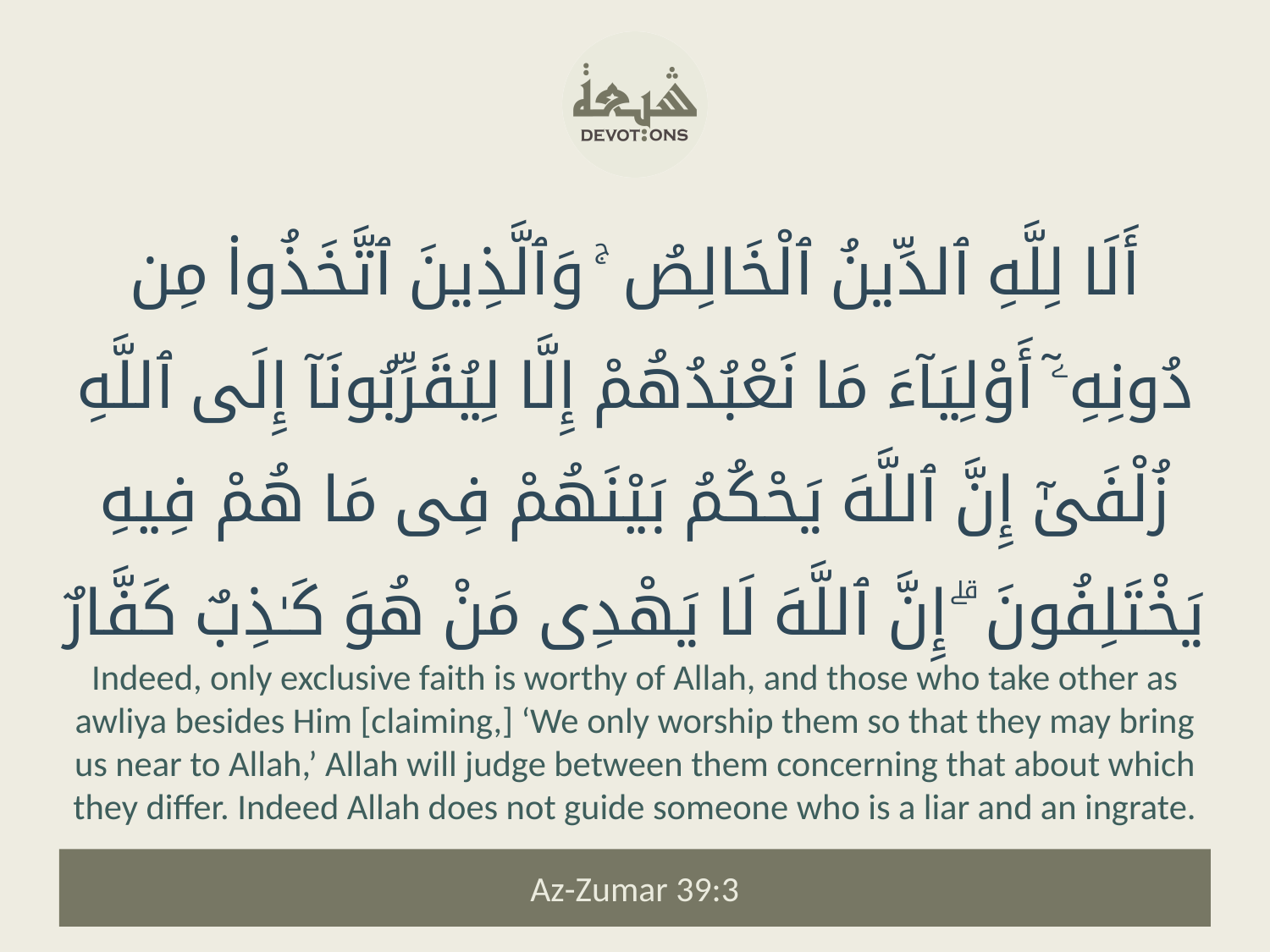

أَلَا لِلَّهِ ٱلدِّينُ ٱلْخَالِصُ ۚ وَٱلَّذِينَ ٱتَّخَذُوا۟ مِن دُونِهِۦٓ أَوْلِيَآءَ مَا نَعْبُدُهُمْ إِلَّا لِيُقَرِّبُونَآ إِلَى ٱللَّهِ زُلْفَىٰٓ إِنَّ ٱللَّهَ يَحْكُمُ بَيْنَهُمْ فِى مَا هُمْ فِيهِ يَخْتَلِفُونَ ۗ إِنَّ ٱللَّهَ لَا يَهْدِى مَنْ هُوَ كَـٰذِبٌ كَفَّارٌ
Indeed, only exclusive faith is worthy of Allah, and those who take other as awliya besides Him [claiming,] ‘We only worship them so that they may bring us near to Allah,’ Allah will judge between them concerning that about which they differ. Indeed Allah does not guide someone who is a liar and an ingrate.
Az-Zumar 39:3